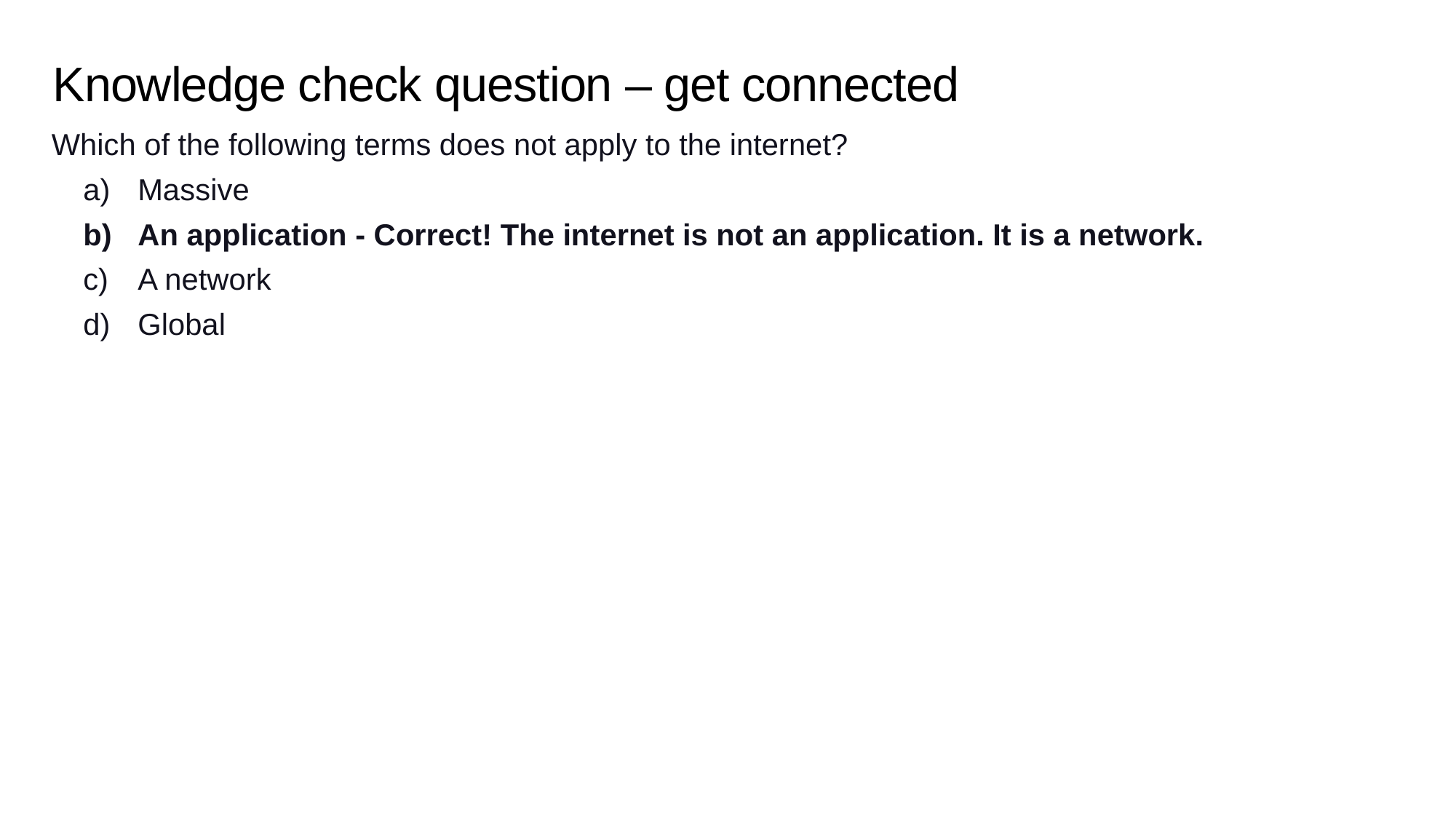

# Knowledge check question – get connected
Which of the following terms does not apply to the internet?
Massive
An application - Correct! The internet is not an application. It is a network.
A network
Global